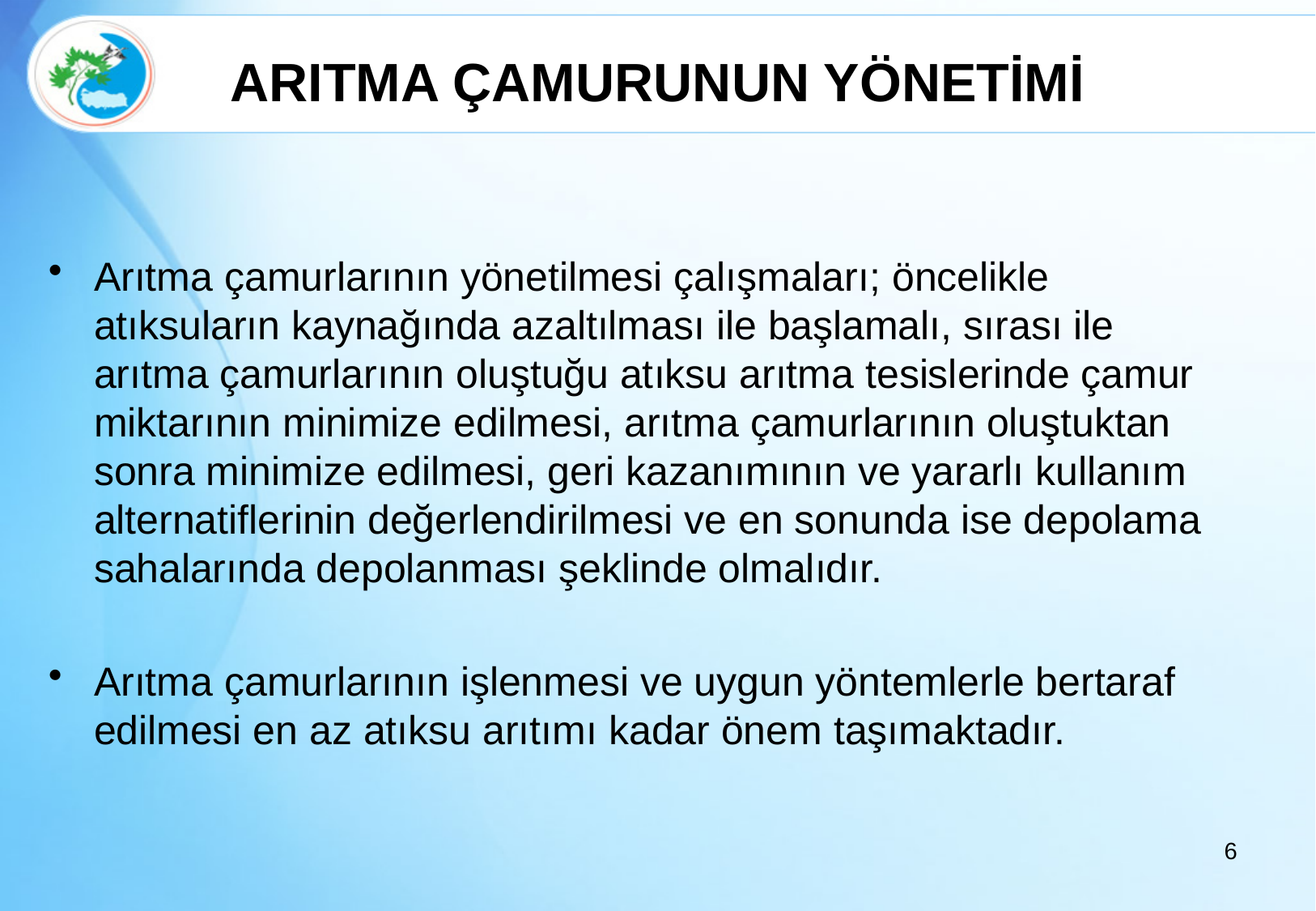

# ARITMA ÇAMURUNUN YÖNETİMİ

Arıtma çamurlarının yönetilmesi çalışmaları; öncelikle atıksuların kaynağında azaltılması ile başlamalı, sırası ile arıtma çamurlarının oluştuğu atıksu arıtma tesislerinde çamur miktarının minimize edilmesi, arıtma çamurlarının oluştuktan sonra minimize edilmesi, geri kazanımının ve yararlı kullanım alternatiflerinin değerlendirilmesi ve en sonunda ise depolama sahalarında depolanması şeklinde olmalıdır.

Arıtma çamurlarının işlenmesi ve uygun yöntemlerle bertaraf edilmesi en az atıksu arıtımı kadar önem taşımaktadır.
6